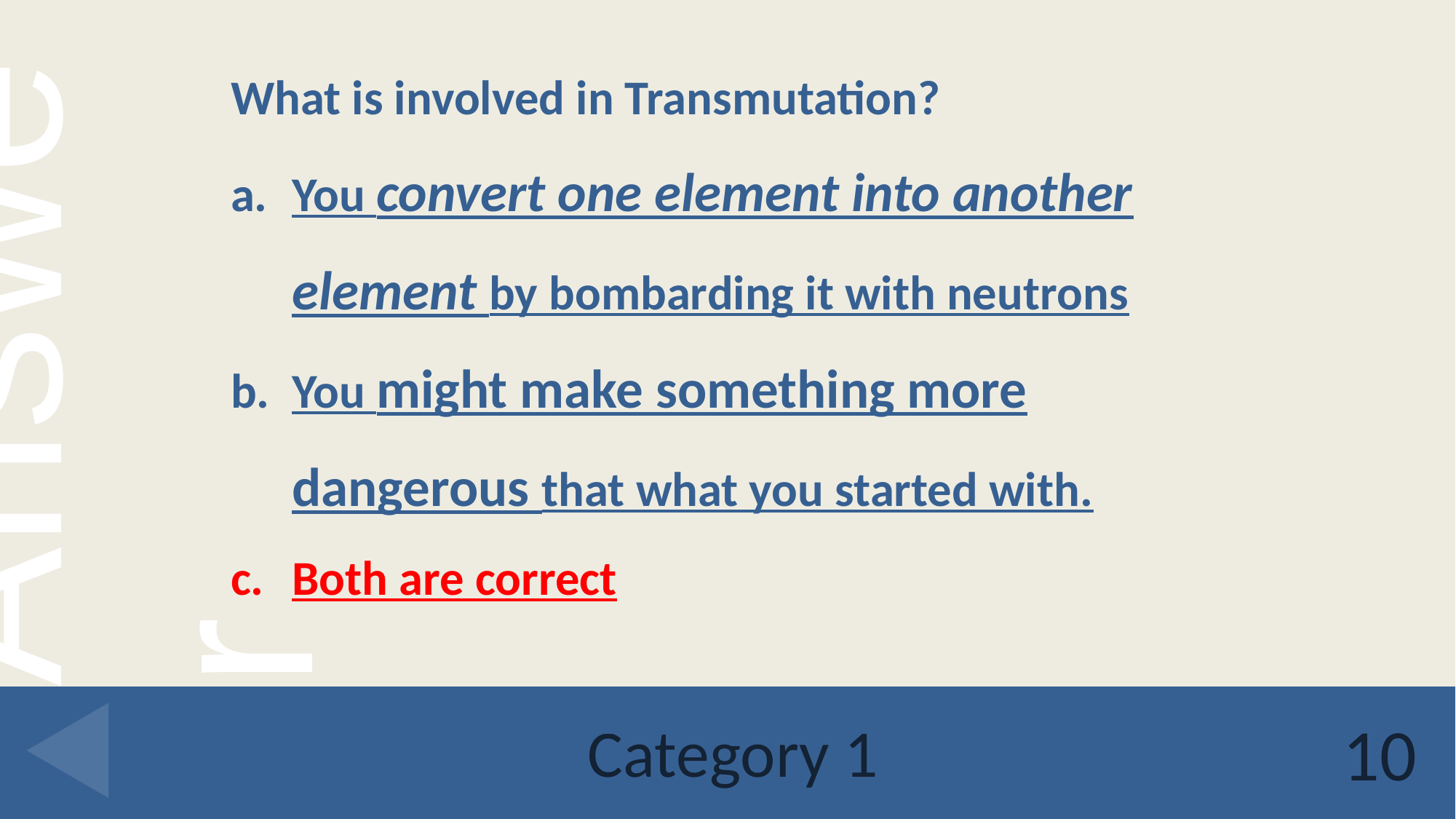

What is involved in Transmutation?
You convert one element into another element by bombarding it with neutrons
You might make something more dangerous that what you started with.
Both are correct

# Category 1
10